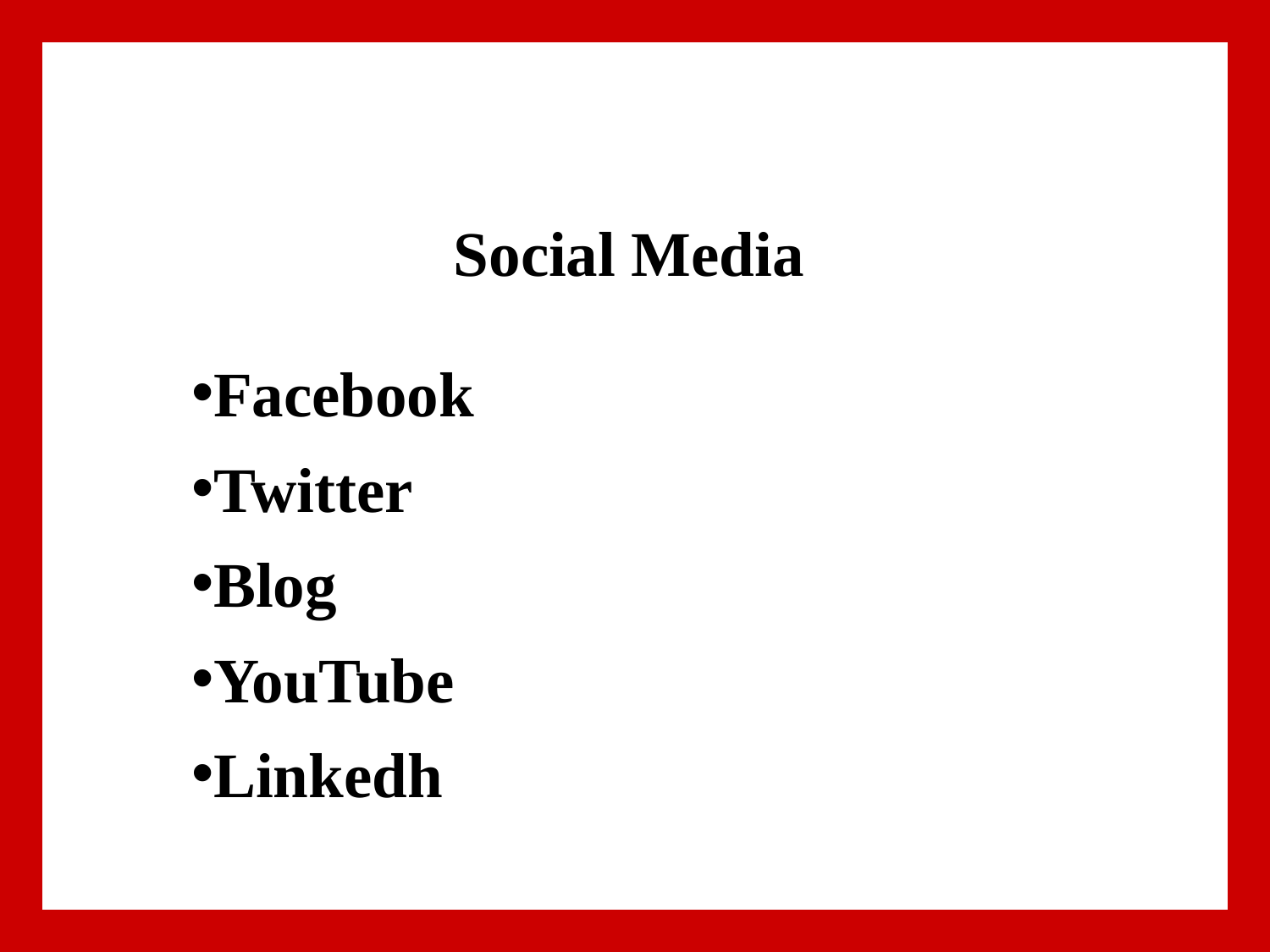

# Social Media
Facebook
Twitter
Blog
YouTube
Linkedh